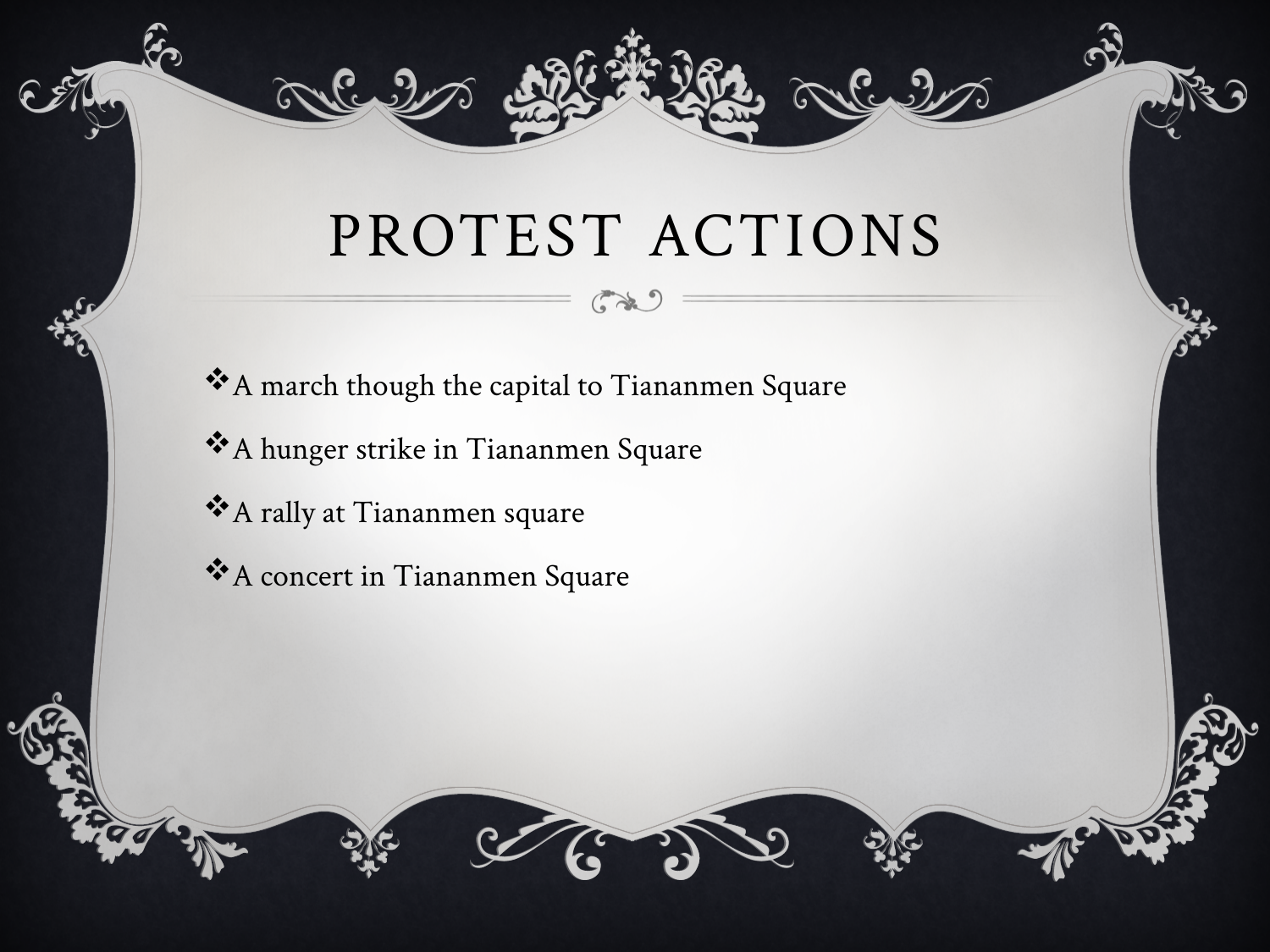

# Protest Actions
A march though the capital to Tiananmen Square
A hunger strike in Tiananmen Square
A rally at Tiananmen square
A concert in Tiananmen Square